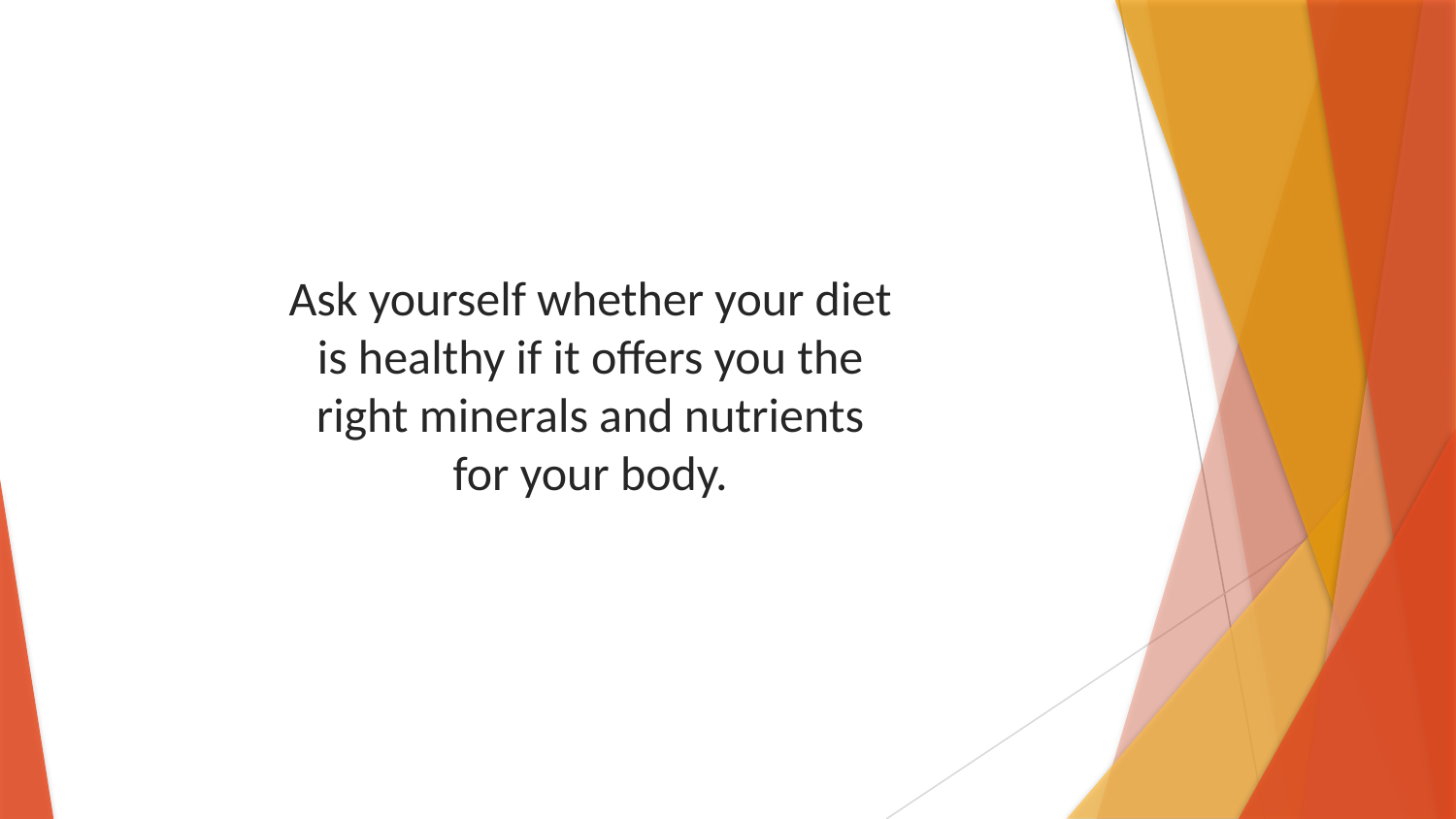

Ask yourself whether your diet is healthy if it offers you the right minerals and nutrients for your body.